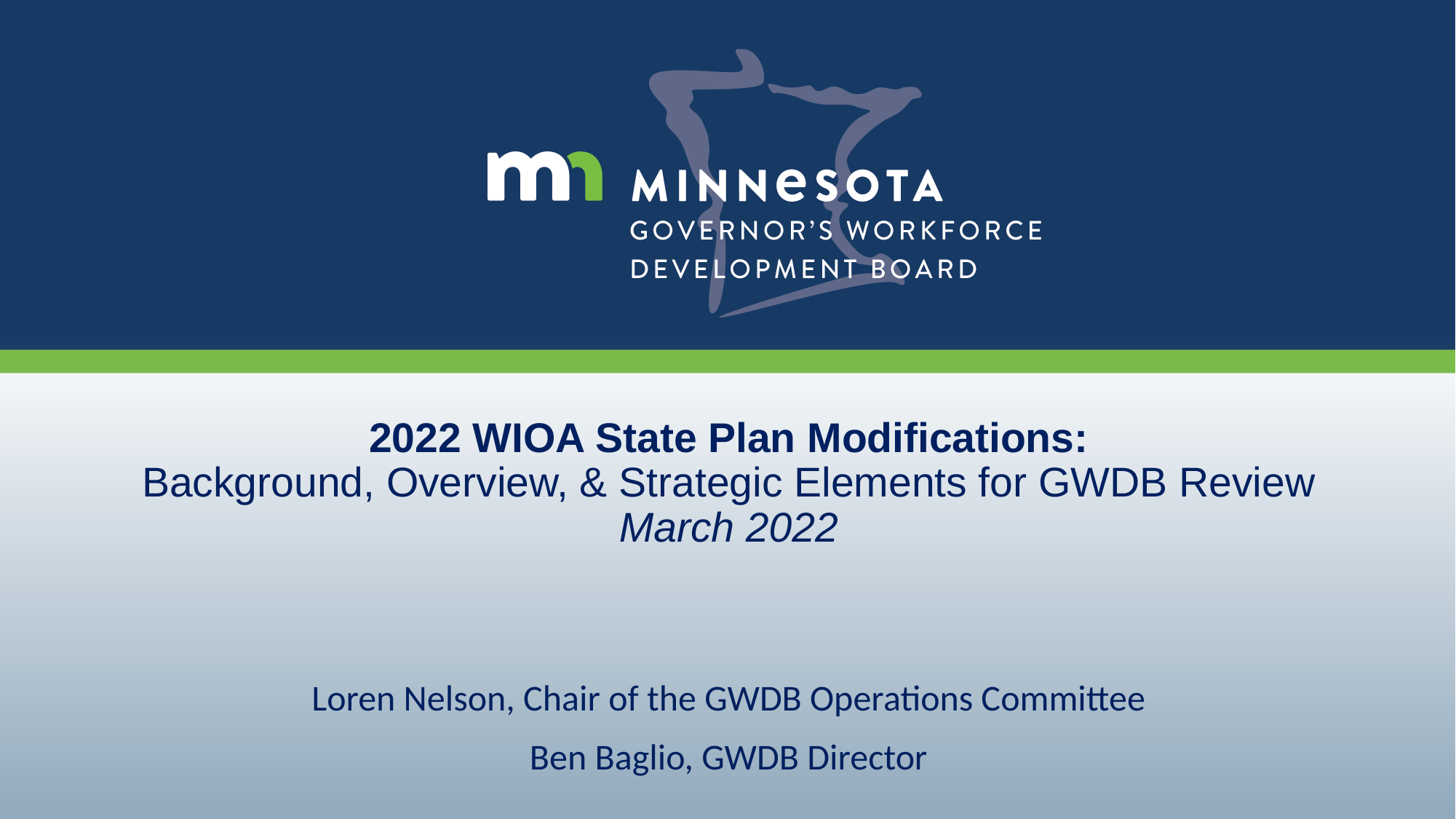

# 2022 WIOA State Plan Modifications: Background, Overview, & Strategic Elements for GWDB Review March 2022
Loren Nelson, Chair of the GWDB Operations Committee
Ben Baglio, GWDB Director